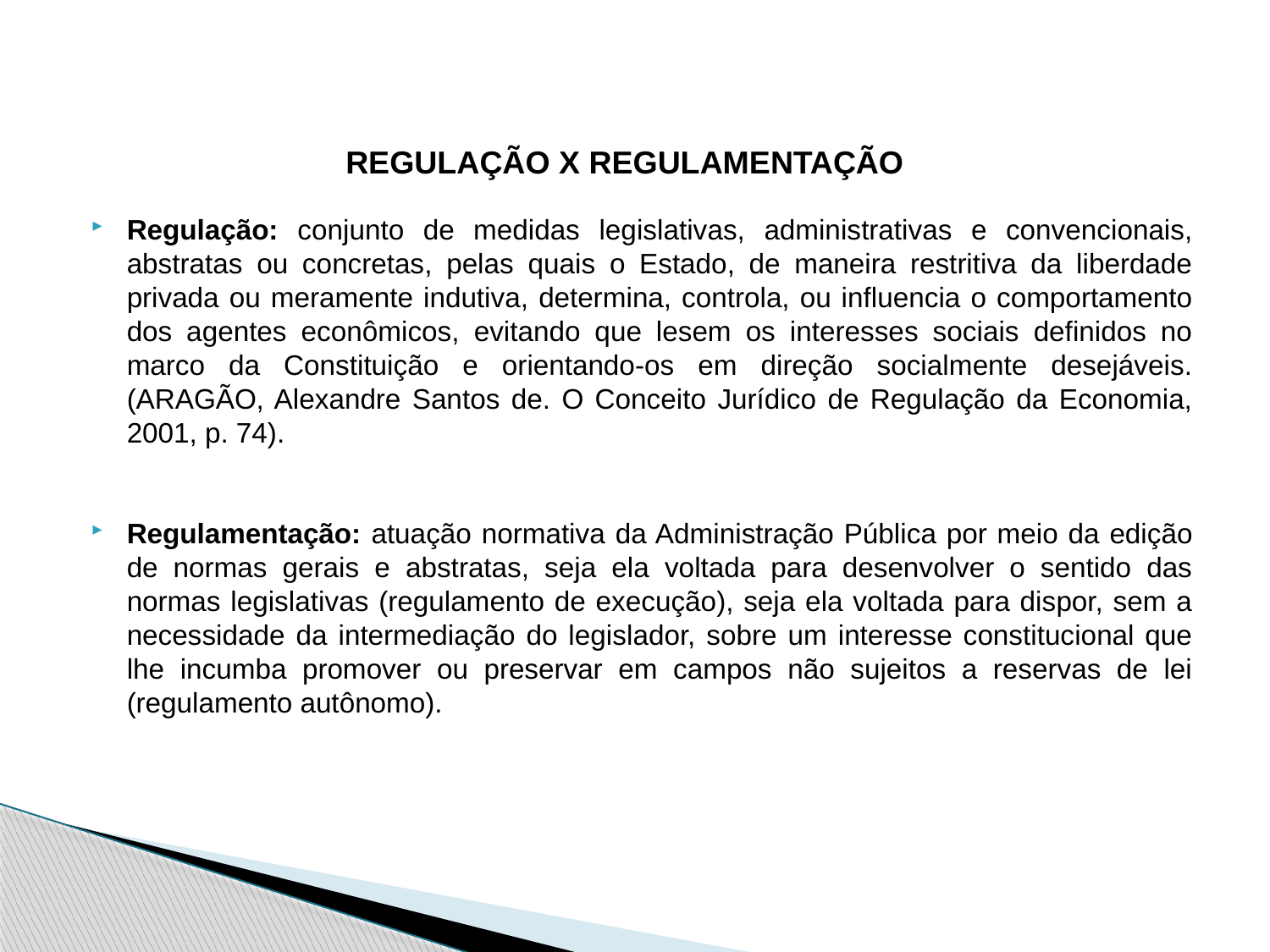

Regulação: conjunto de medidas legislativas, administrativas e convencionais, abstratas ou concretas, pelas quais o Estado, de maneira restritiva da liberdade privada ou meramente indutiva, determina, controla, ou influencia o comportamento dos agentes econômicos, evitando que lesem os interesses sociais definidos no marco da Constituição e orientando-os em direção socialmente desejáveis. (ARAGÃO, Alexandre Santos de. O Conceito Jurídico de Regulação da Economia, 2001, p. 74).

Regulamentação: atuação normativa da Administração Pública por meio da edição de normas gerais e abstratas, seja ela voltada para desenvolver o sentido das normas legislativas (regulamento de execução), seja ela voltada para dispor, sem a necessidade da intermediação do legislador, sobre um interesse constitucional que lhe incumba promover ou preservar em campos não sujeitos a reservas de lei (regulamento autônomo).

REGULAÇÃO X REGULAMENTAÇÃO